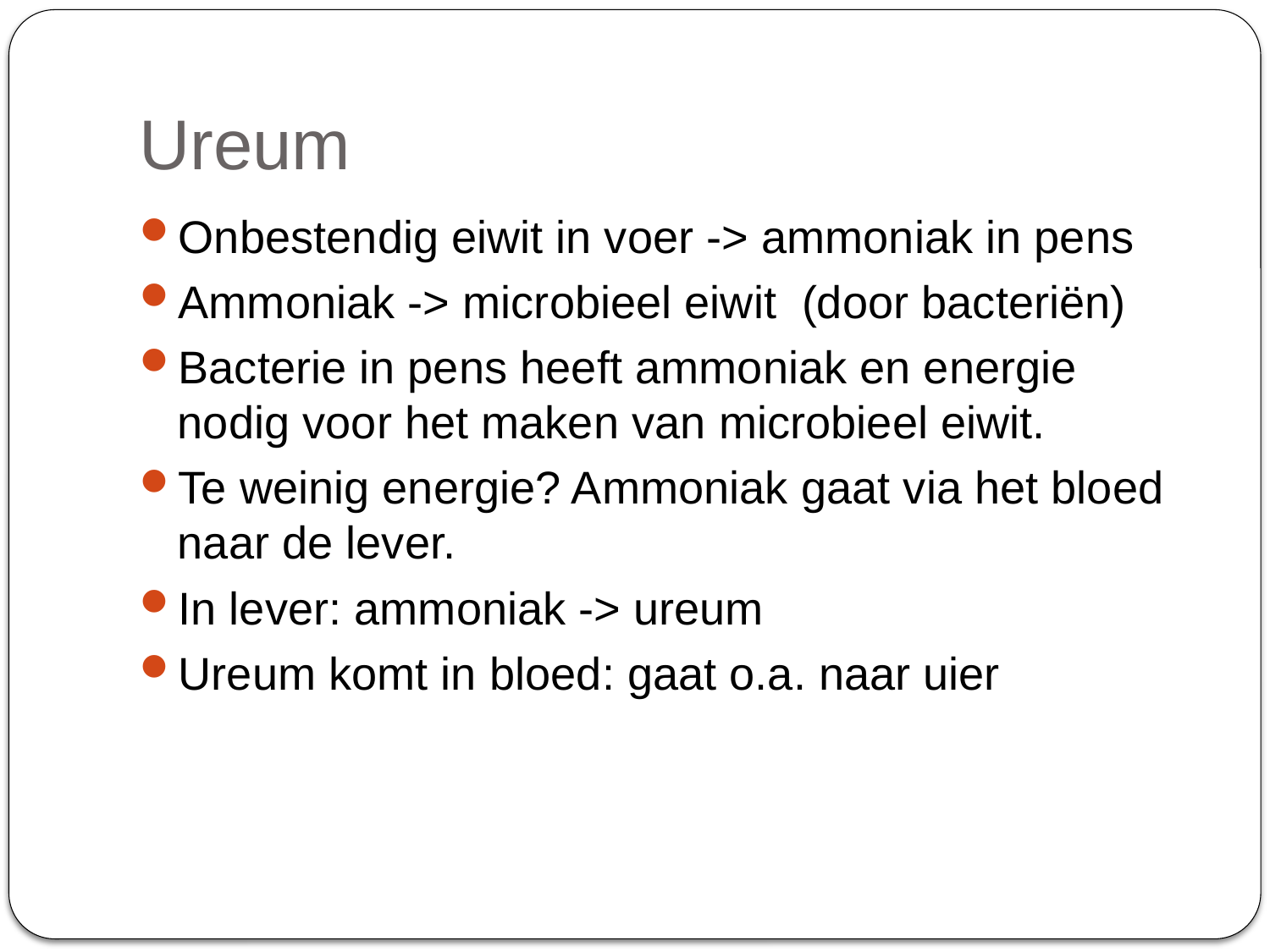

# Ureum
Onbestendig eiwit in voer -> ammoniak in pens
Ammoniak -> microbieel eiwit  (door bacteriën)
Bacterie in pens heeft ammoniak en energie nodig voor het maken van microbieel eiwit.
Te weinig energie? Ammoniak gaat via het bloed naar de lever.
In lever: ammoniak -> ureum
Ureum komt in bloed: gaat o.a. naar uier